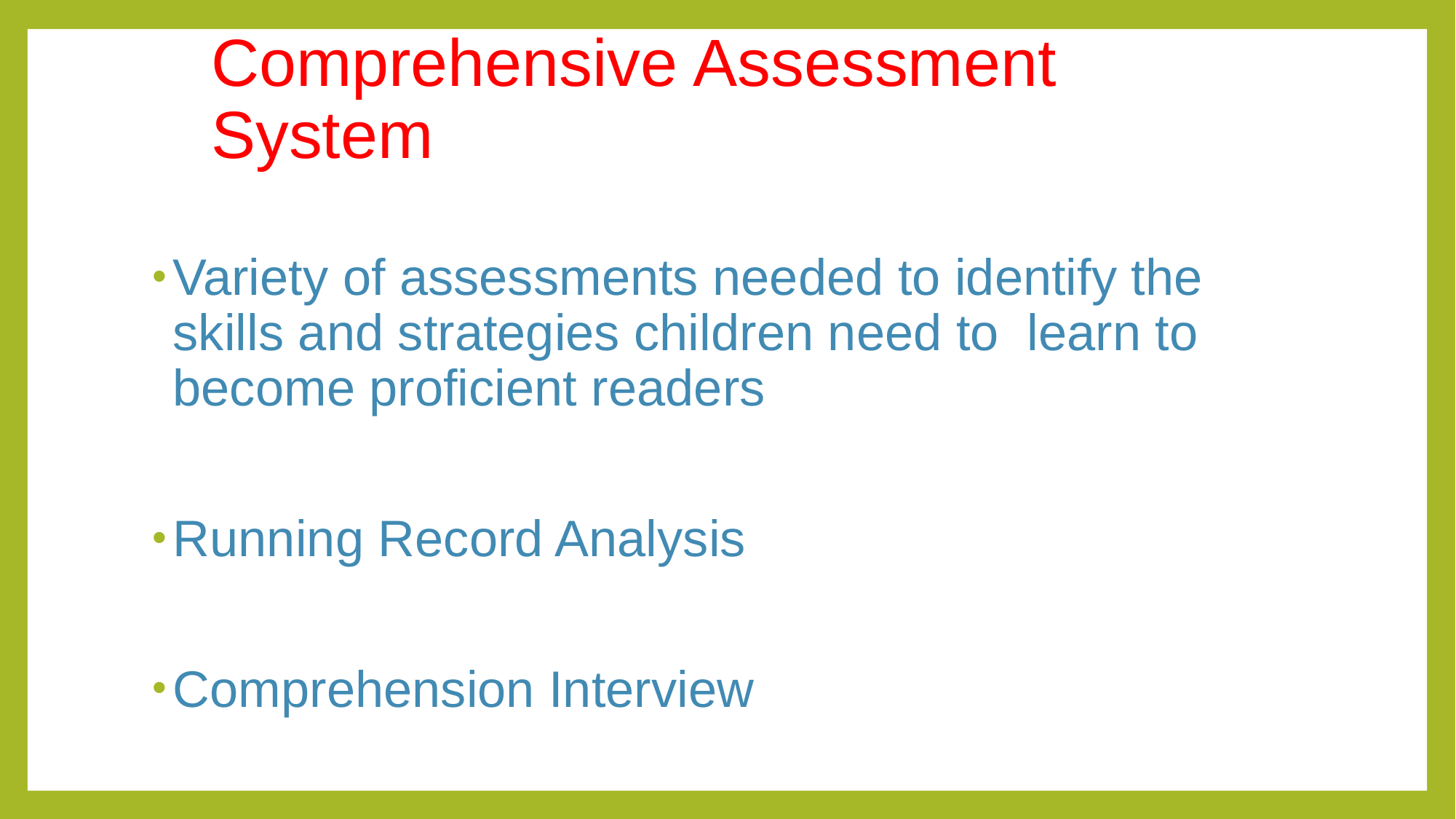

# Comprehensive Assessment System
Variety of assessments needed to identify the skills and strategies children need to  learn to become proficient readers

Running Record Analysis

Comprehension Interview